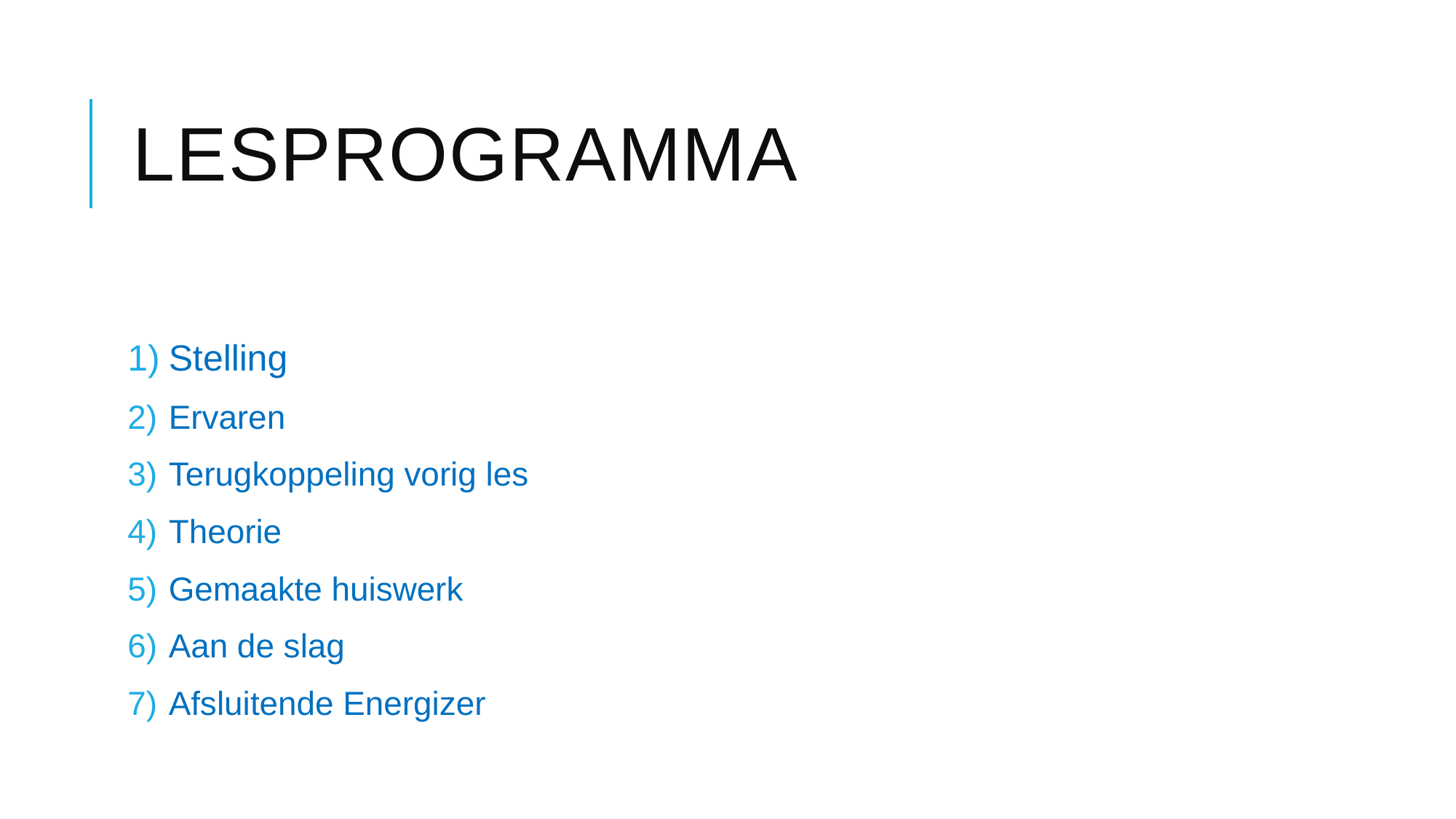

# Lesprogramma

Stelling
Ervaren
Terugkoppeling vorig les
Theorie
Gemaakte huiswerk
Aan de slag
Afsluitende Energizer